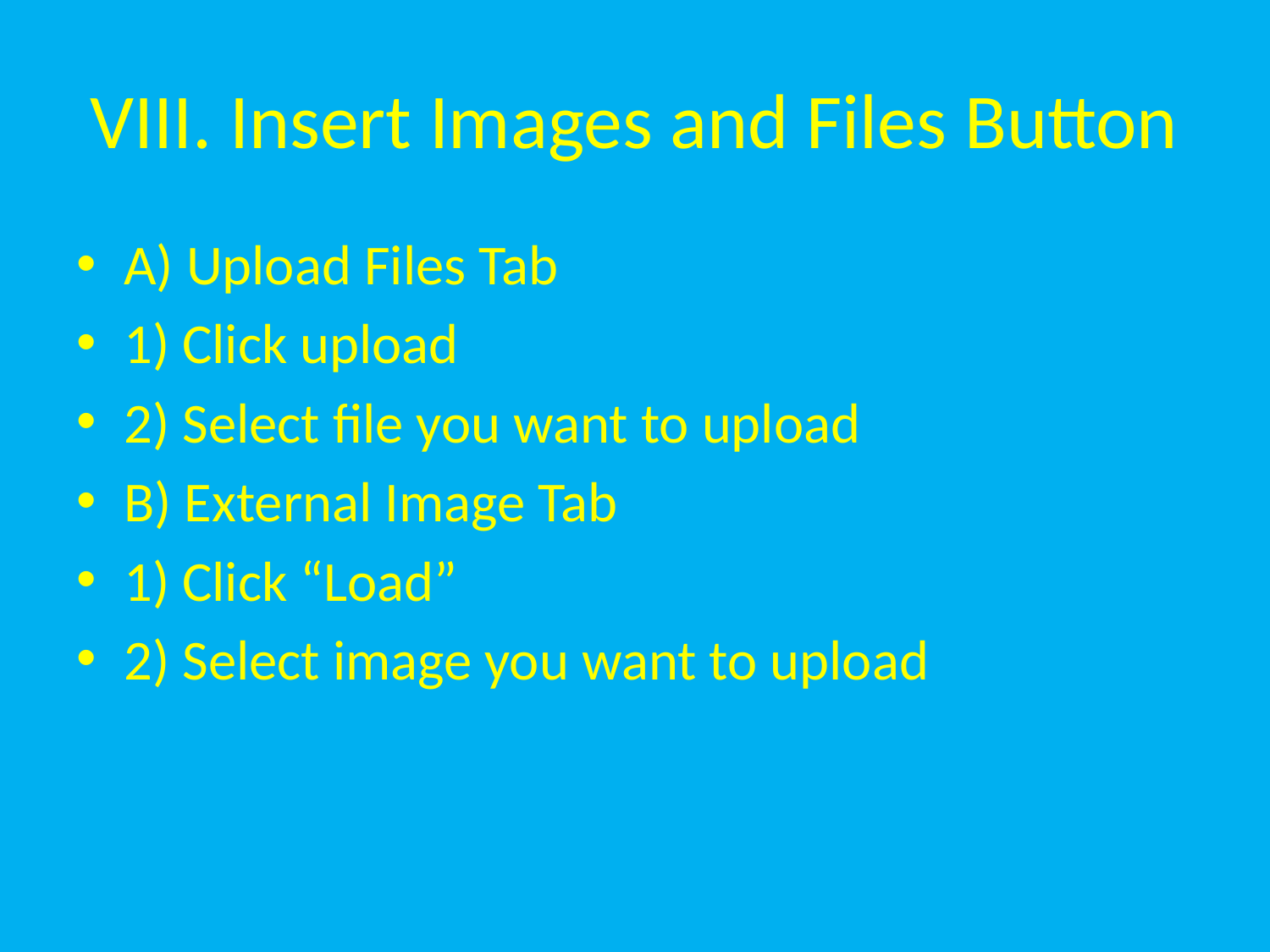

# VIII. Insert Images and Files Button
A) Upload Files Tab
1) Click upload
2) Select file you want to upload
B) External Image Tab
1) Click “Load”
2) Select image you want to upload